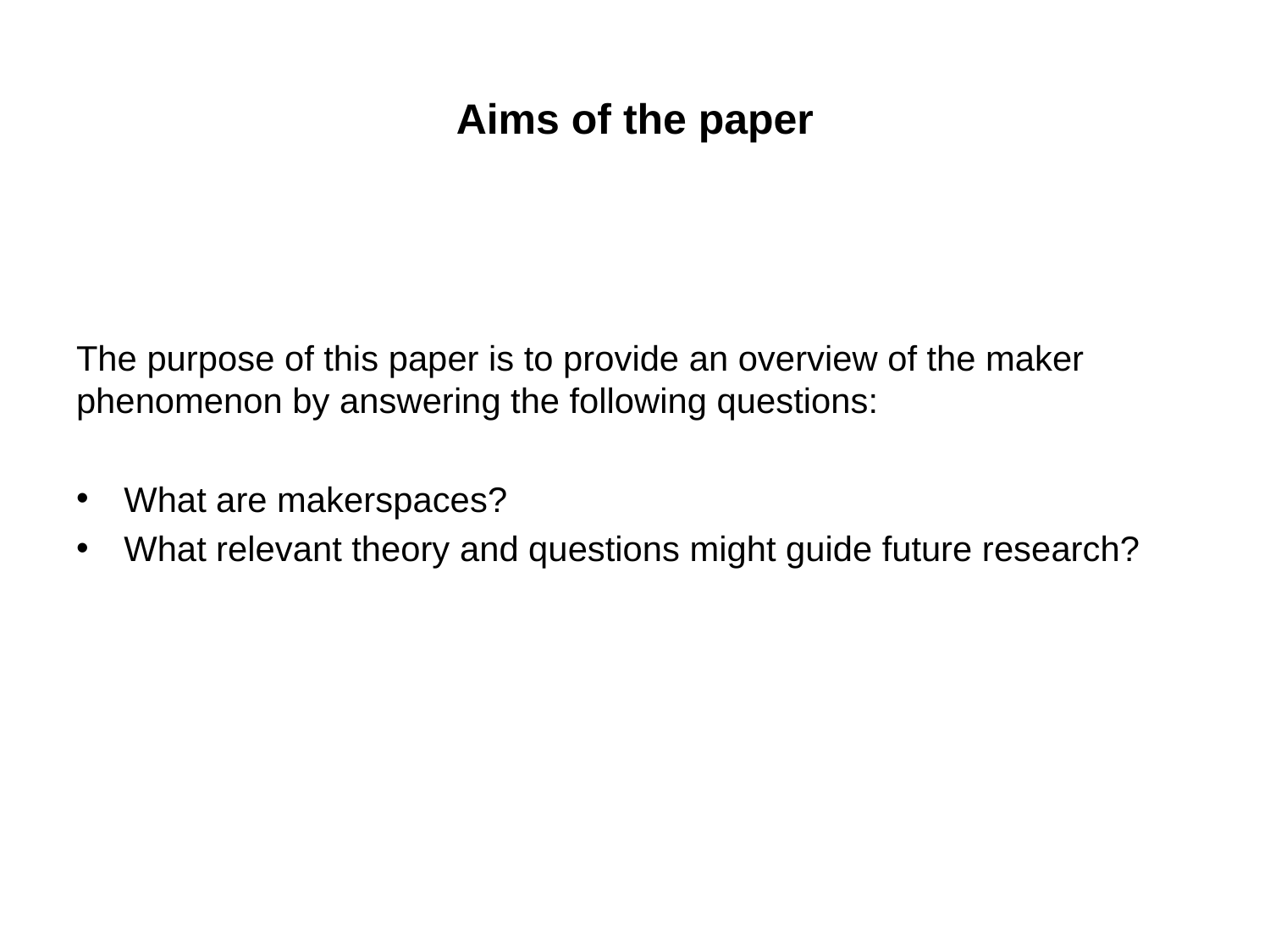

# Aims of the paper

The purpose of this paper is to provide an overview of the maker phenomenon by answering the following questions:

What are makerspaces?
What relevant theory and questions might guide future research?